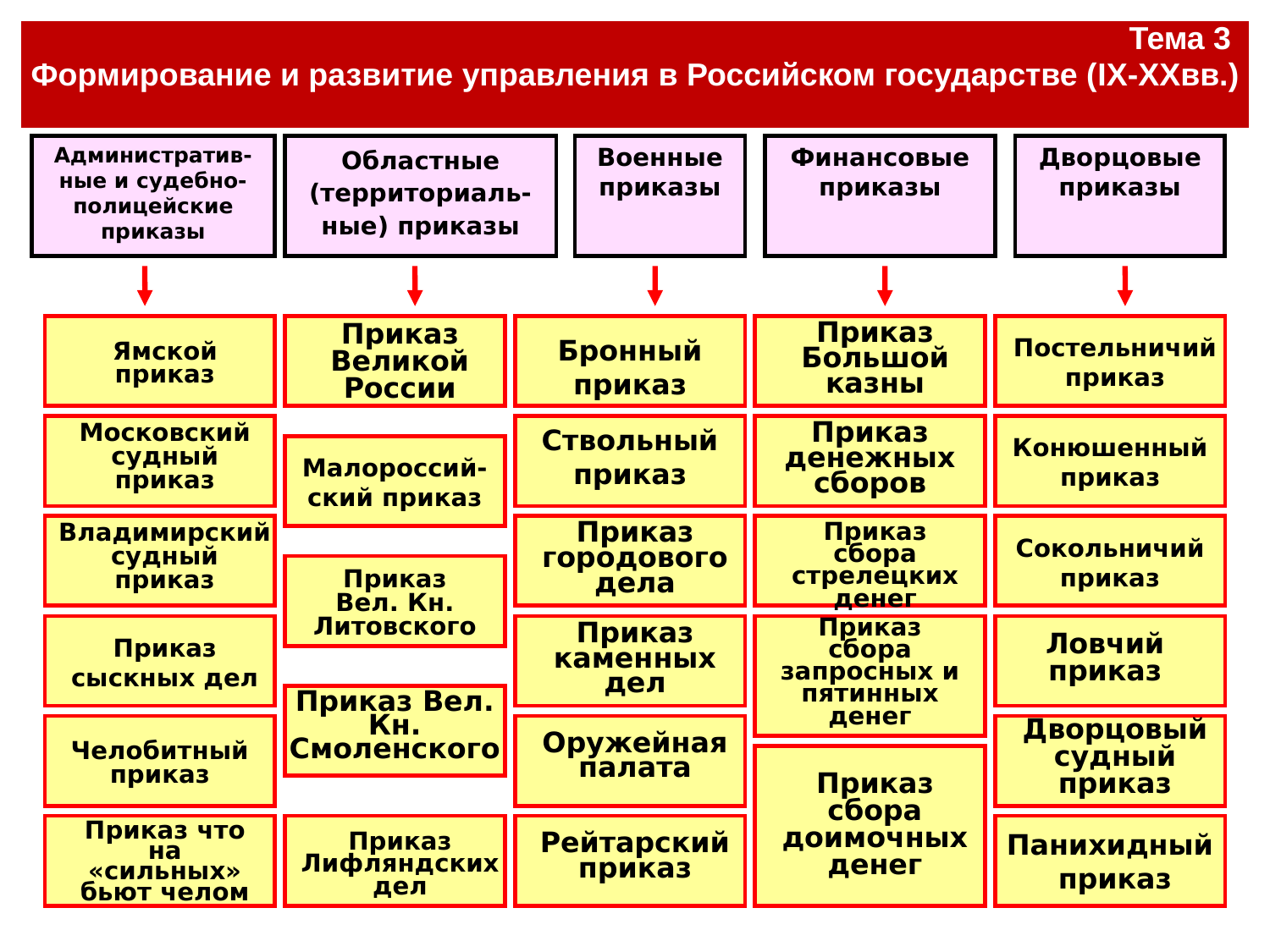

| Тема 3 Формирование и развитие управления в Российском государстве (IX-XXвв.) |
| --- |
#
Административ-ные и судебно-полицейские приказы
Областные (территориаль-ные) приказы
Военные приказы
Финансовые приказы
Дворцовые приказы

Приказ Великой России

Приказ Большой казны

Панихидный
 приказ
Бронный приказ
Постельничий приказ
Ямской приказ
Московский судный приказ
Ствольный приказ

Приказ денежных сборов
Конюшенный приказ

Малороссий-ский приказ
Владимирский судный приказ
Приказ городового дела

Приказ сбора стрелецких денег
Сокольничий приказ

Приказ Вел. Кн. Литовского
Приказ сбора запросных и пятинных денег
Приказ каменных дел

Приказ сыскных дел
Ловчий приказ
Приказ Вел. Кн. Смоленского

Дворцовый судный приказ
Оружейная палата
Челобитный приказ

Приказ сбора доимочных денег
Приказ что на «сильных» бьют челом

Приказ Лифляндских дел
Рейтарский приказ